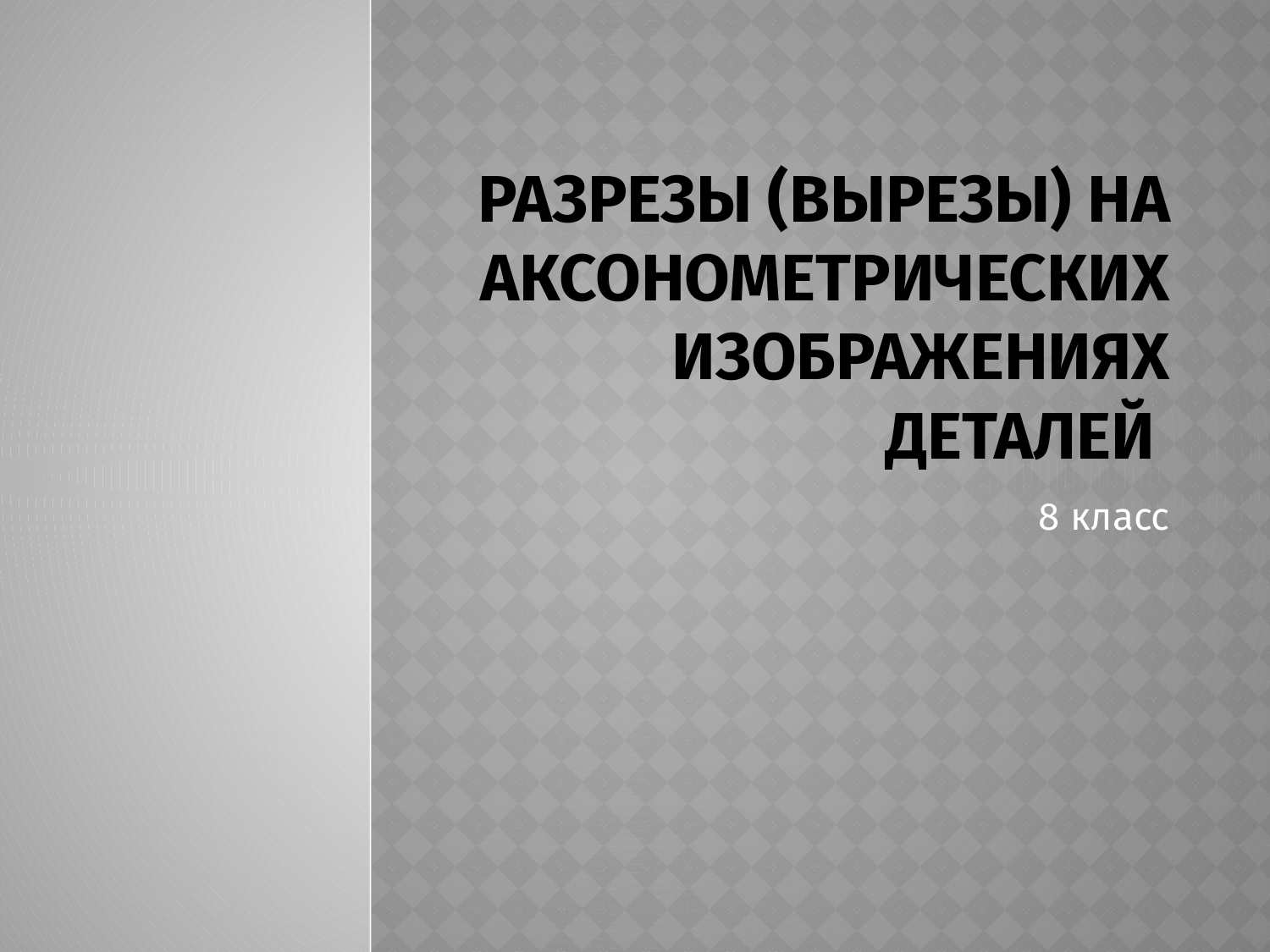

# Разрезы (вырезы) на аксонометрических изображениях деталей
8 класс